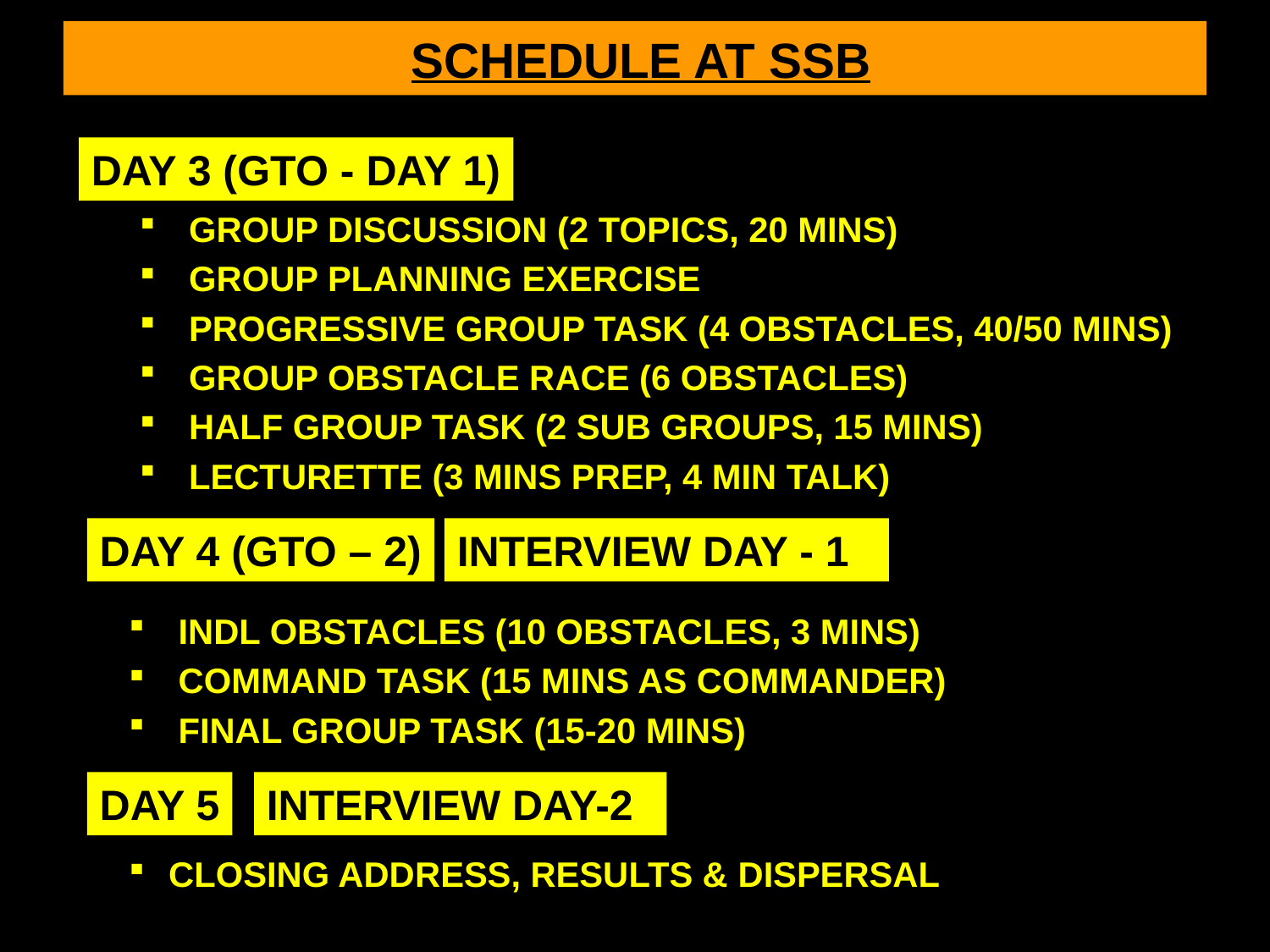

SCHEDULE AT SSB
DAY 3 (GTO - DAY 1)
 GROUP DISCUSSION (2 TOPICS, 20 MINS)
 GROUP PLANNING EXERCISE
 PROGRESSIVE GROUP TASK (4 OBSTACLES, 40/50 MINS)
 GROUP OBSTACLE RACE (6 OBSTACLES)
 HALF GROUP TASK (2 SUB GROUPS, 15 MINS)
 LECTURETTE (3 MINS PREP, 4 MIN TALK)
DAY 4 (GTO – 2)
INTERVIEW DAY - 1
 INDL OBSTACLES (10 OBSTACLES, 3 MINS)
 COMMAND TASK (15 MINS AS COMMANDER)
 FINAL GROUP TASK (15-20 MINS)
DAY 5
INTERVIEW DAY-2
CLOSING ADDRESS, RESULTS & DISPERSAL